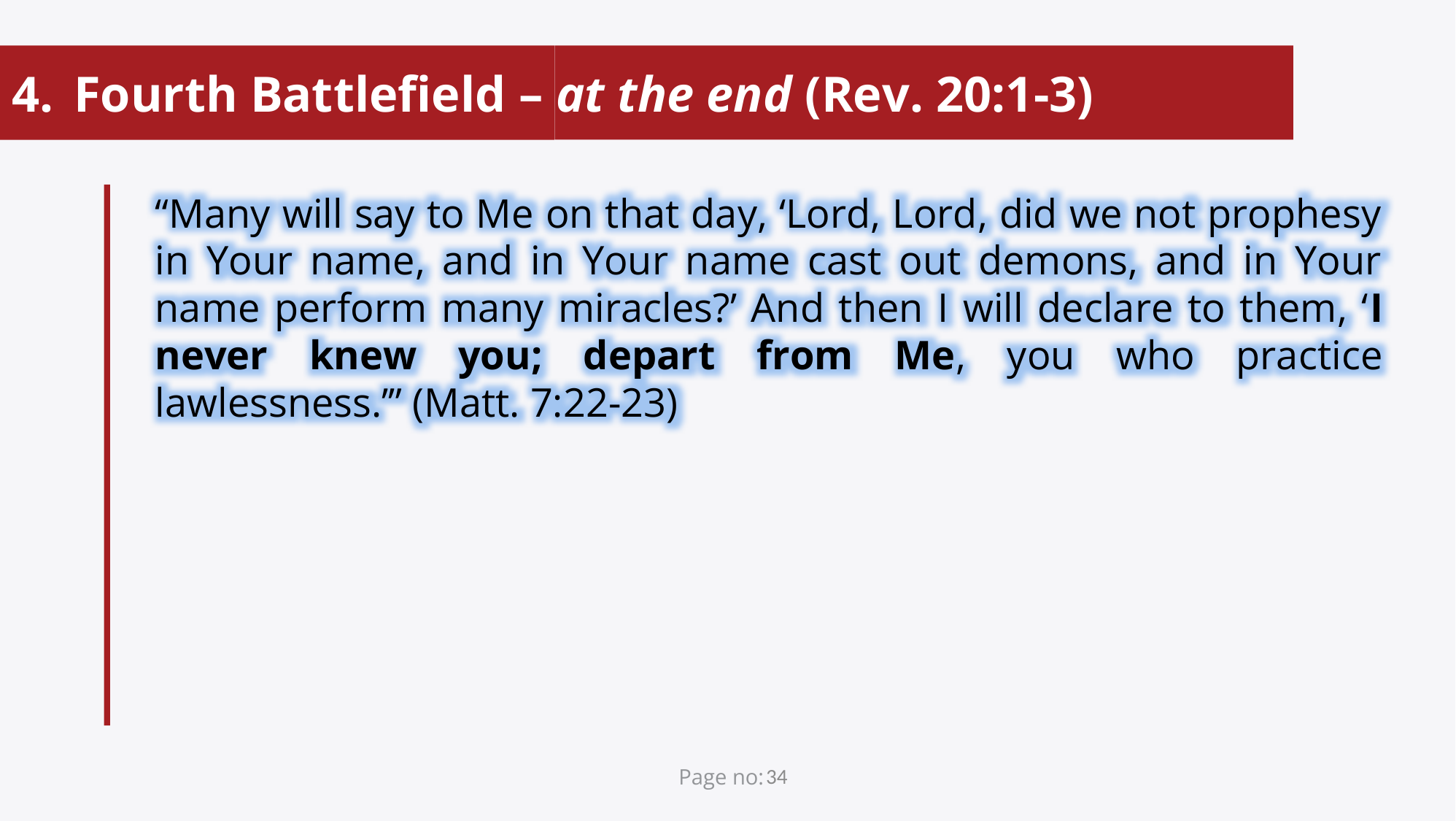

Fourth Battlefield – at the end (Rev. 20:1-3)
“Many will say to Me on that day, ‘Lord, Lord, did we not prophesy in Your name, and in Your name cast out demons, and in Your name perform many miracles?’ And then I will declare to them, ‘I never knew you; depart from Me, you who practice lawlessness.’” (Matt. 7:22-23)